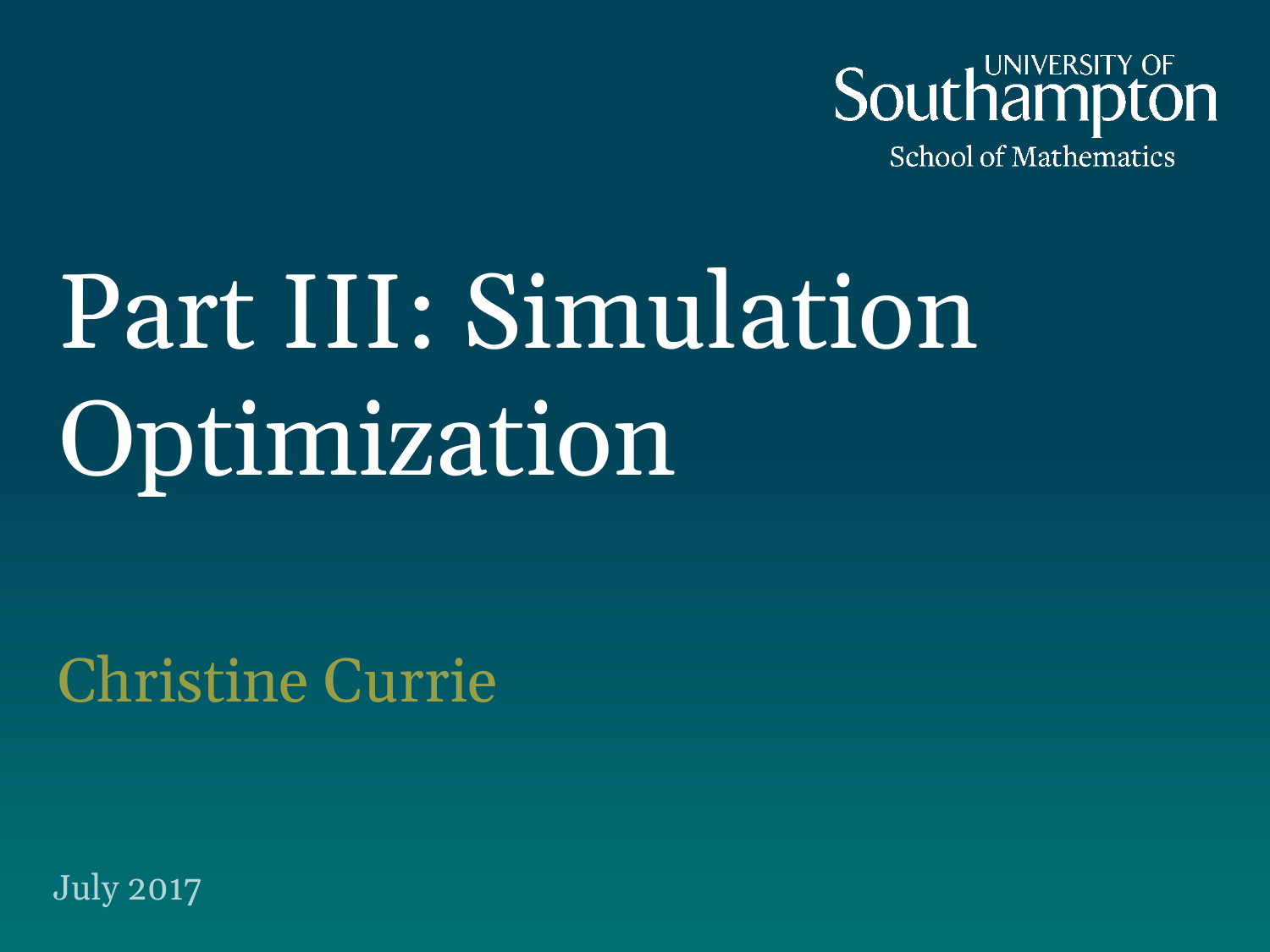

# Part III: Simulation Optimization
Christine Currie
July 2017